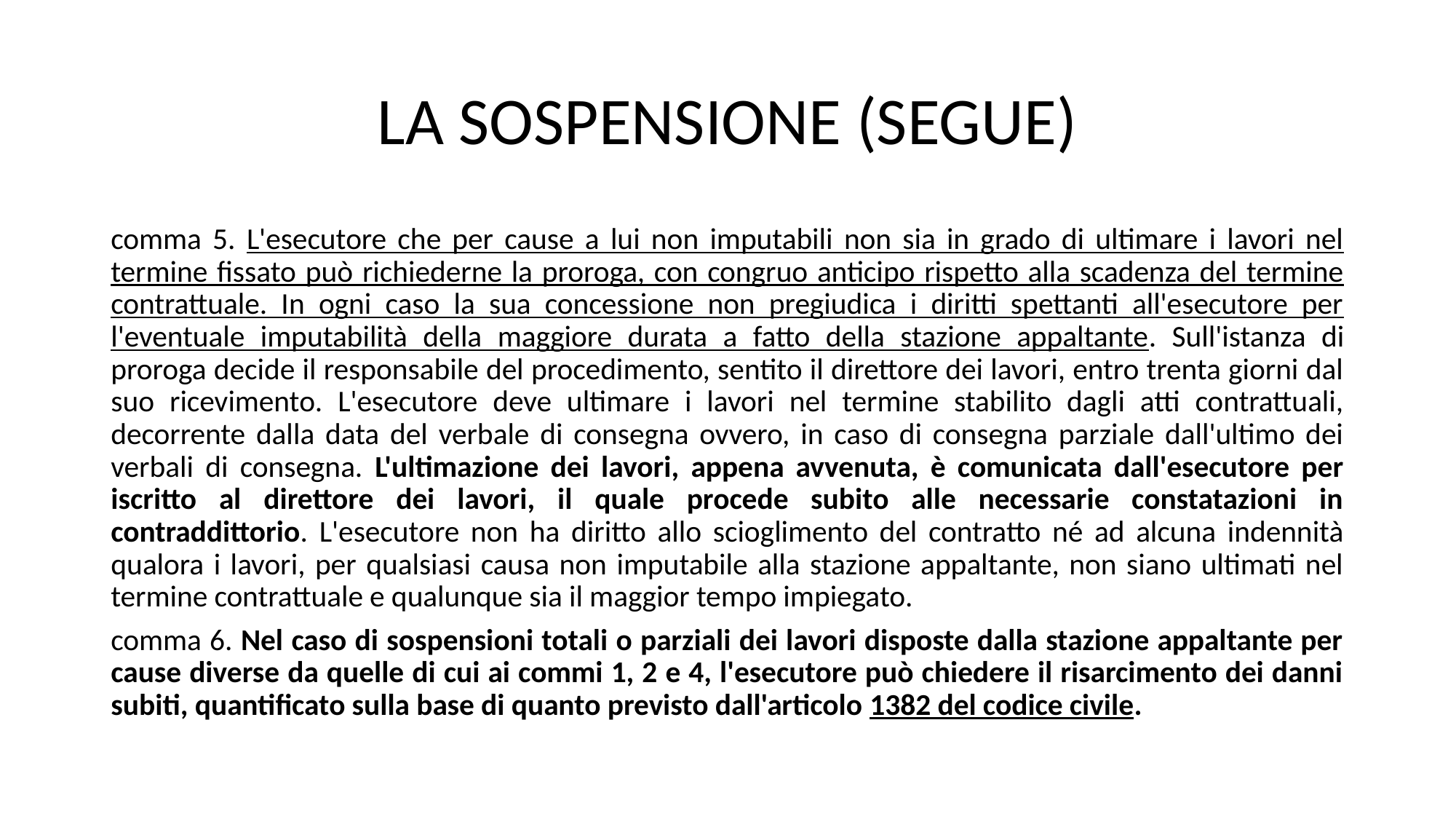

# LA SOSPENSIONE (SEGUE)
comma 5. L'esecutore che per cause a lui non imputabili non sia in grado di ultimare i lavori nel termine fissato può richiederne la proroga, con congruo anticipo rispetto alla scadenza del termine contrattuale. In ogni caso la sua concessione non pregiudica i diritti spettanti all'esecutore per l'eventuale imputabilità della maggiore durata a fatto della stazione appaltante. Sull'istanza di proroga decide il responsabile del procedimento, sentito il direttore dei lavori, entro trenta giorni dal suo ricevimento. L'esecutore deve ultimare i lavori nel termine stabilito dagli atti contrattuali, decorrente dalla data del verbale di consegna ovvero, in caso di consegna parziale dall'ultimo dei verbali di consegna. L'ultimazione dei lavori, appena avvenuta, è comunicata dall'esecutore per iscritto al direttore dei lavori, il quale procede subito alle necessarie constatazioni in contraddittorio. L'esecutore non ha diritto allo scioglimento del contratto né ad alcuna indennità qualora i lavori, per qualsiasi causa non imputabile alla stazione appaltante, non siano ultimati nel termine contrattuale e qualunque sia il maggior tempo impiegato.
comma 6. Nel caso di sospensioni totali o parziali dei lavori disposte dalla stazione appaltante per cause diverse da quelle di cui ai commi 1, 2 e 4, l'esecutore può chiedere il risarcimento dei danni subiti, quantificato sulla base di quanto previsto dall'articolo 1382 del codice civile.